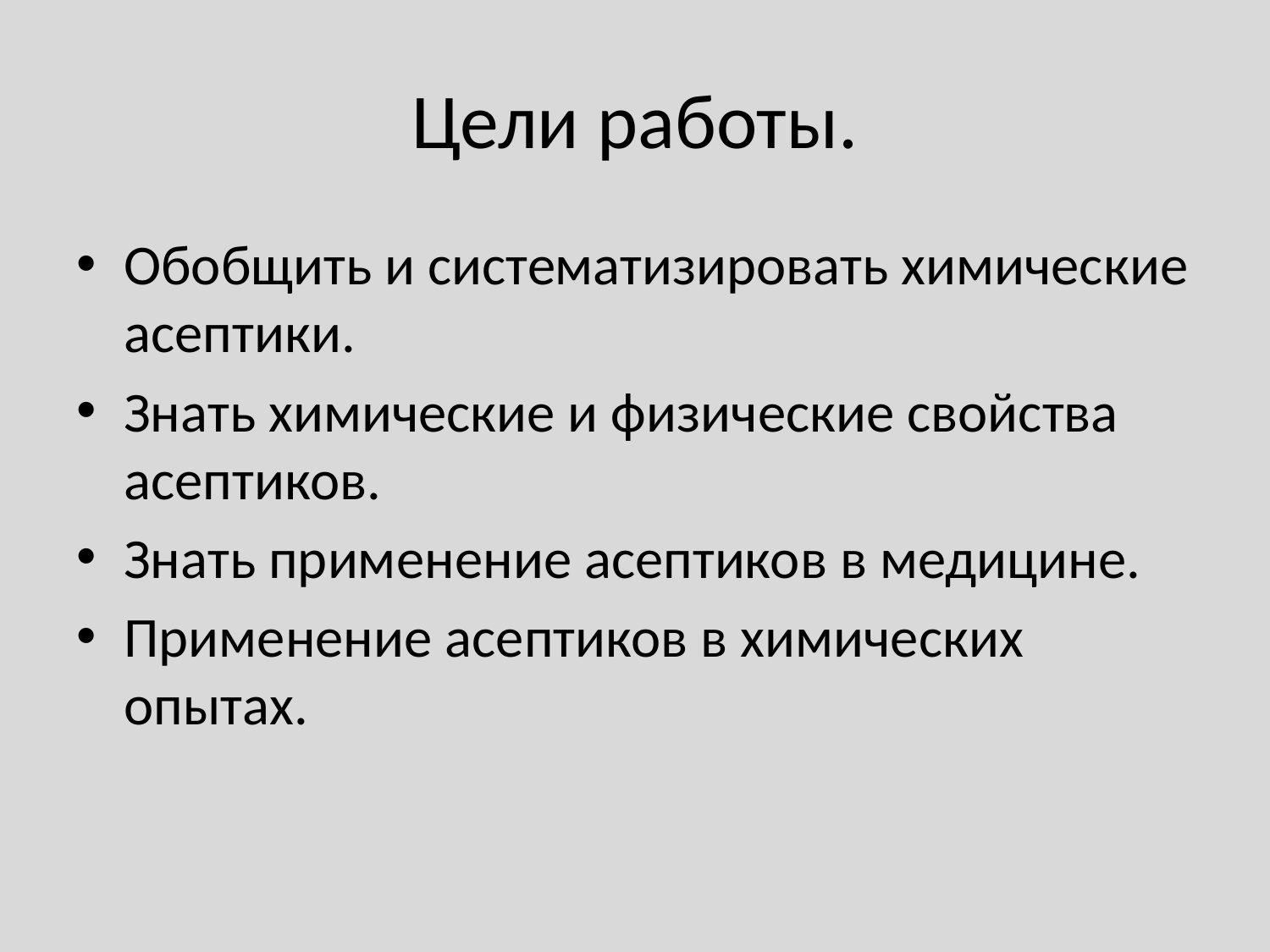

# Цели работы.
Обобщить и систематизировать химические асептики.
Знать химические и физические свойства асептиков.
Знать применение асептиков в медицине.
Применение асептиков в химических опытах.